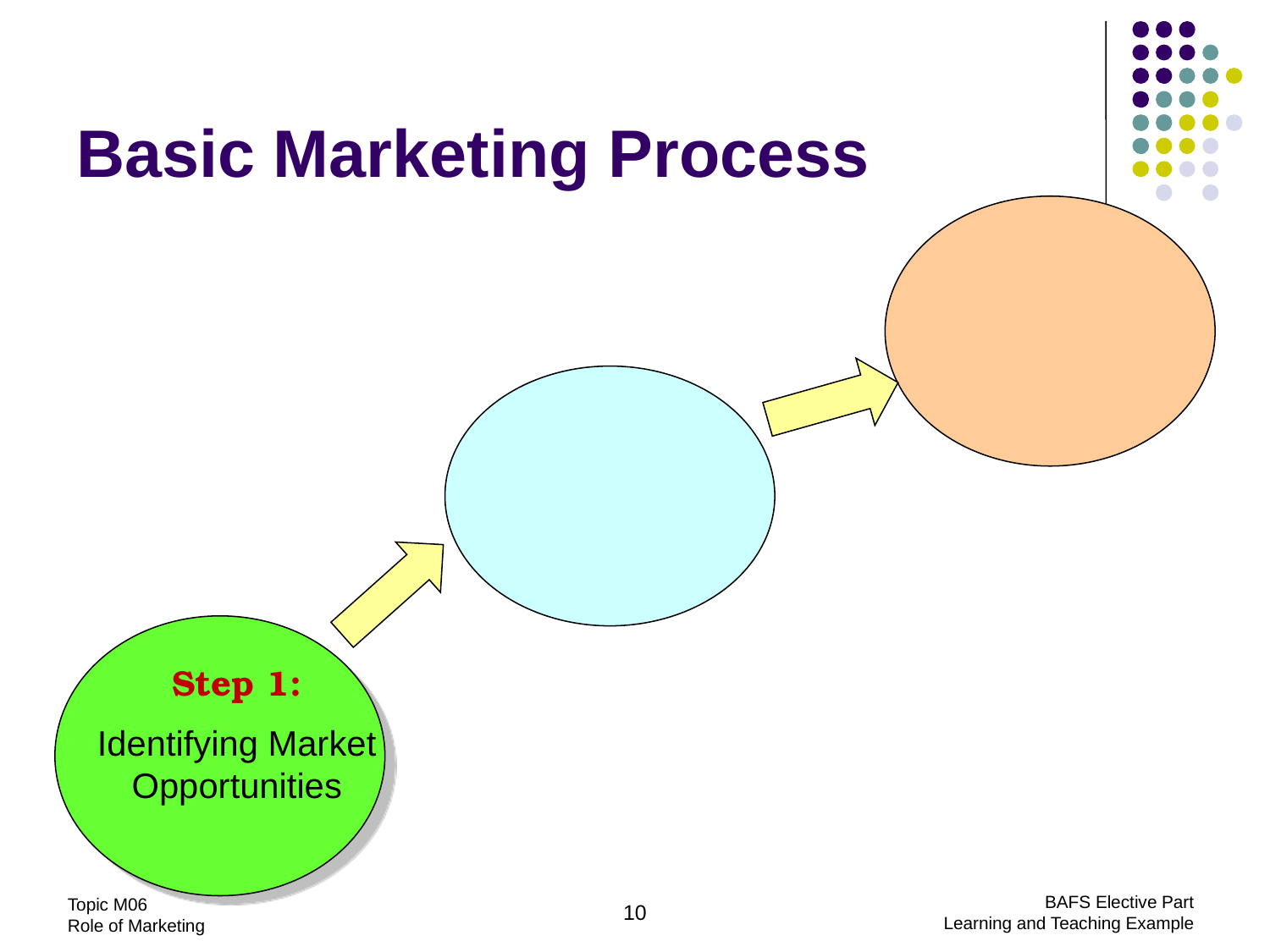

# Basic Marketing Process

Step 1:
Identifying Market Opportunities

Topic M06
Role of Marketing

10